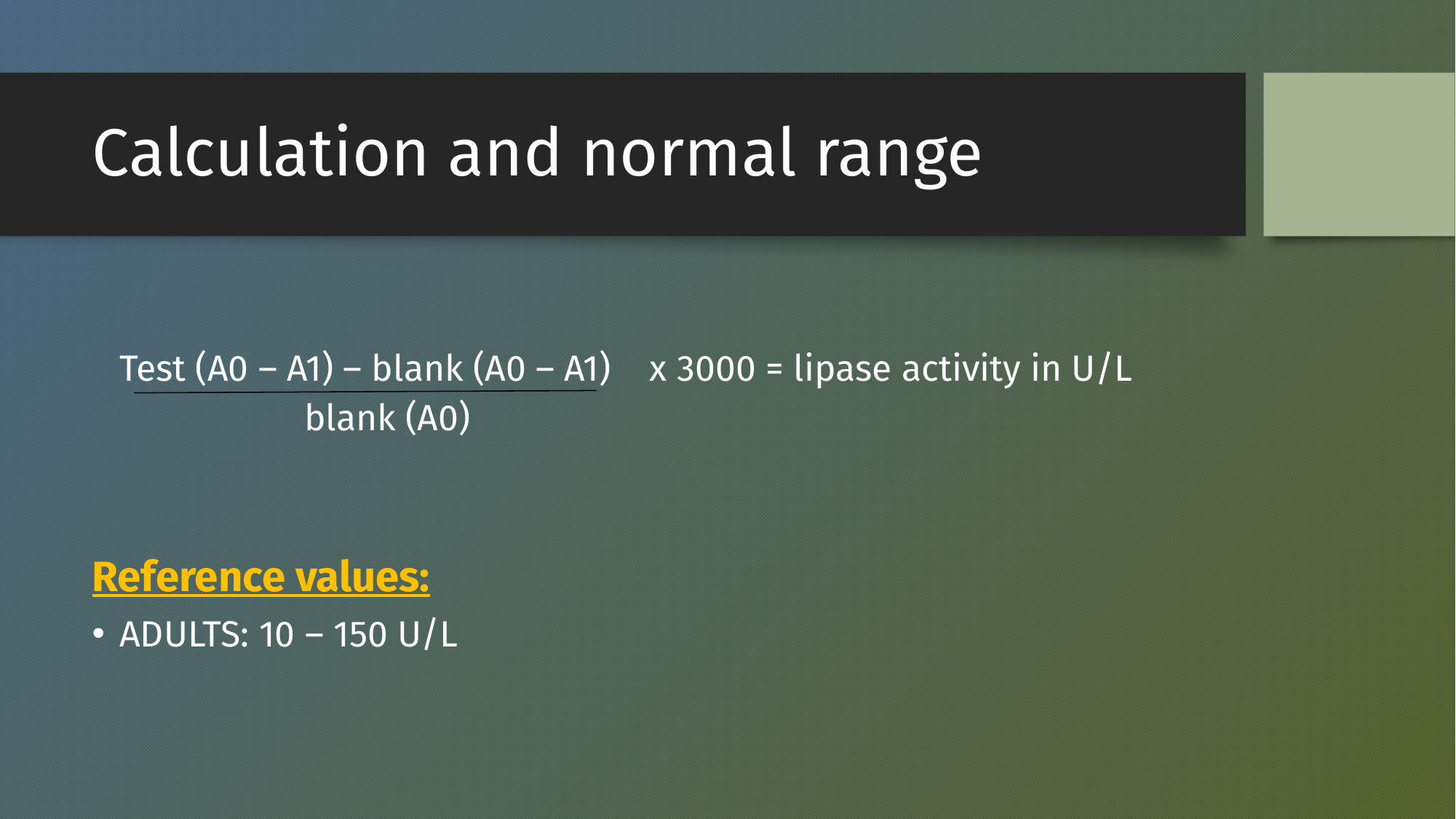

# Calculation and normal range
Test (A0 – A1) – blank (A0 – A1)    x 3000 = lipase activity in U/L
                      blank (A0)

Reference values:
ADULTS: 10 – 150 U/L